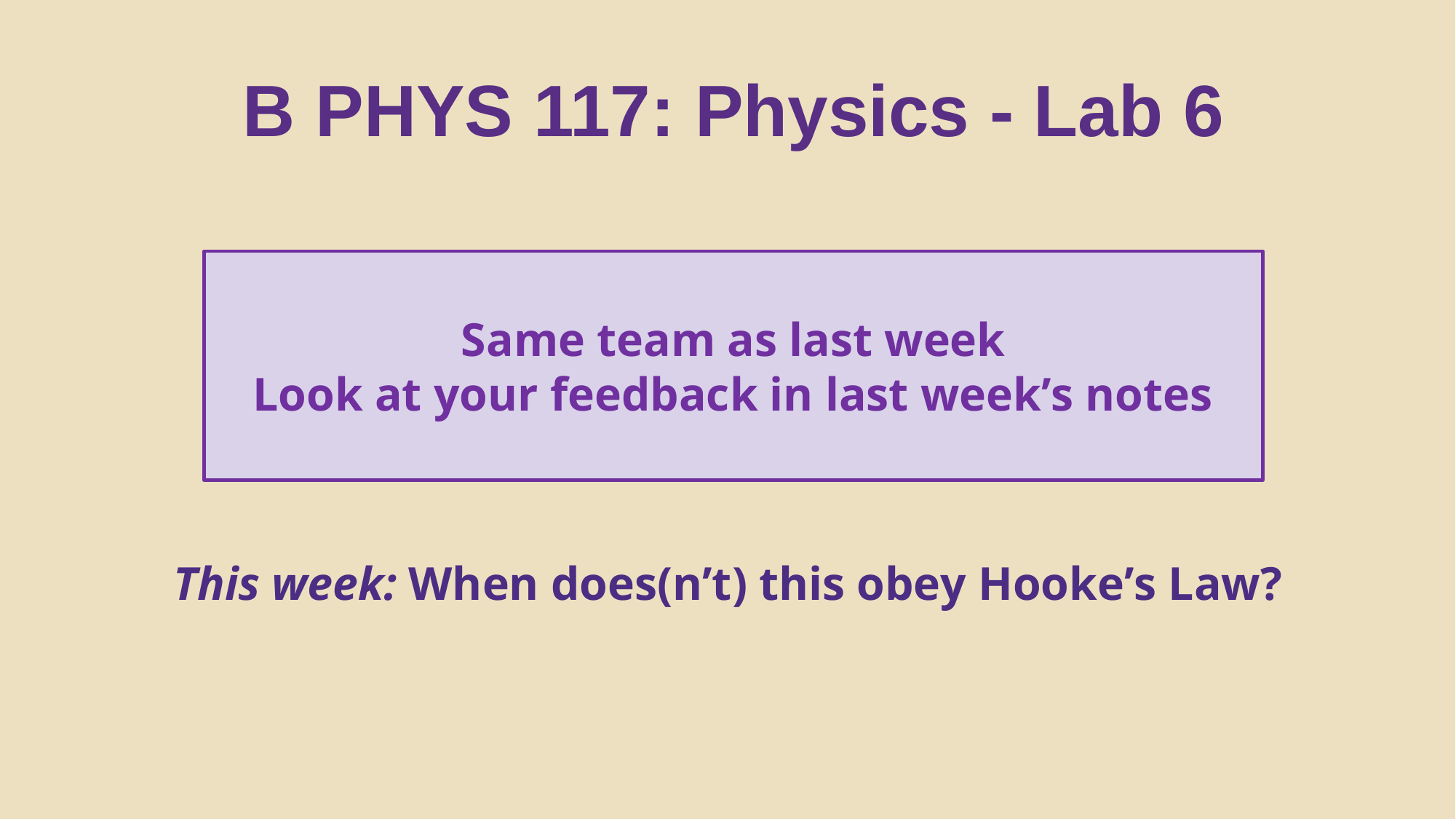

B PHYS 117: Physics - Lab 6

Same team as last week
Look at your feedback in last week’s notes

This week: When does(n’t) this obey Hooke’s Law?